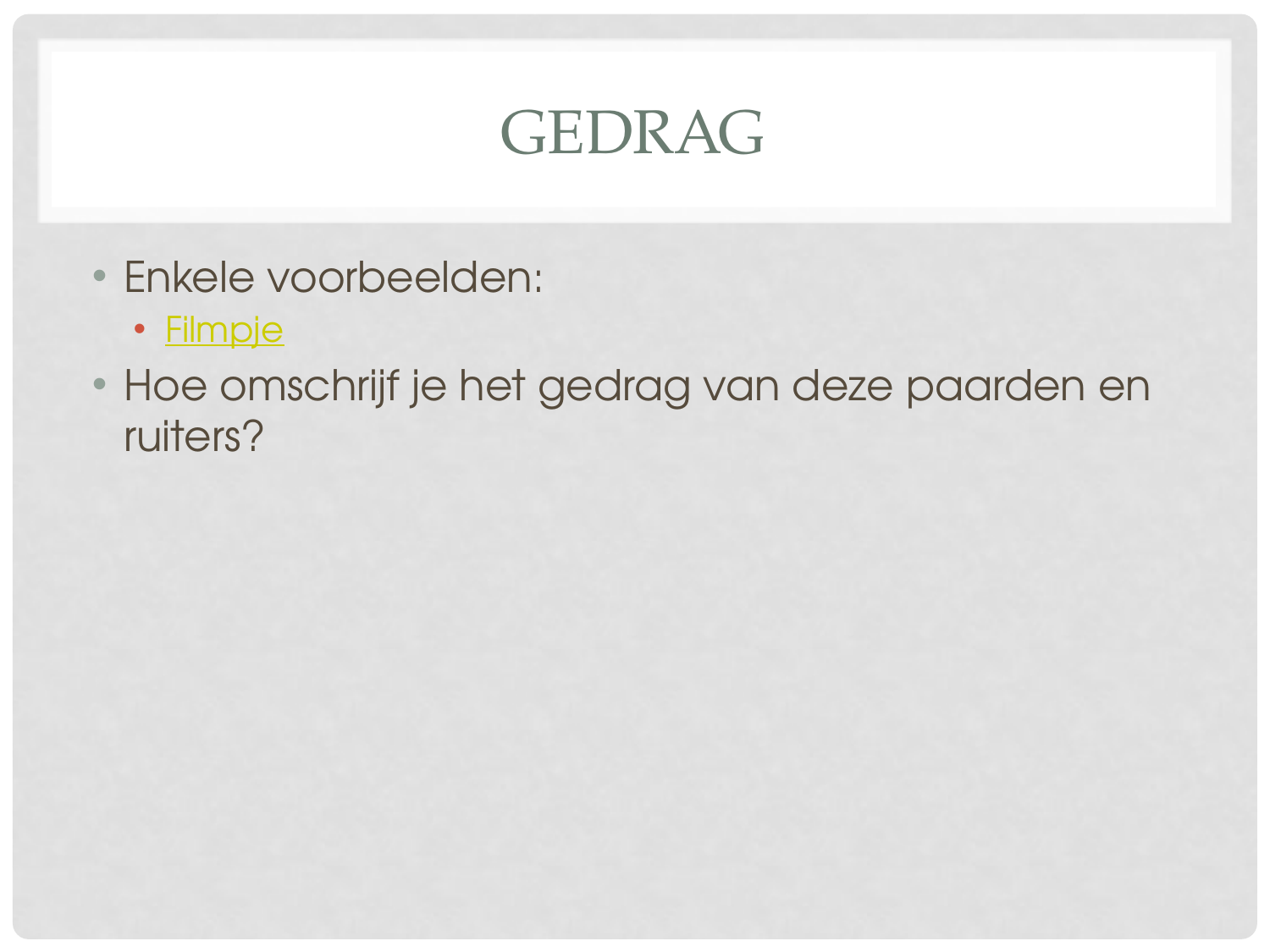

# Gedrag
Enkele voorbeelden:
Filmpje
Hoe omschrijf je het gedrag van deze paarden en ruiters?